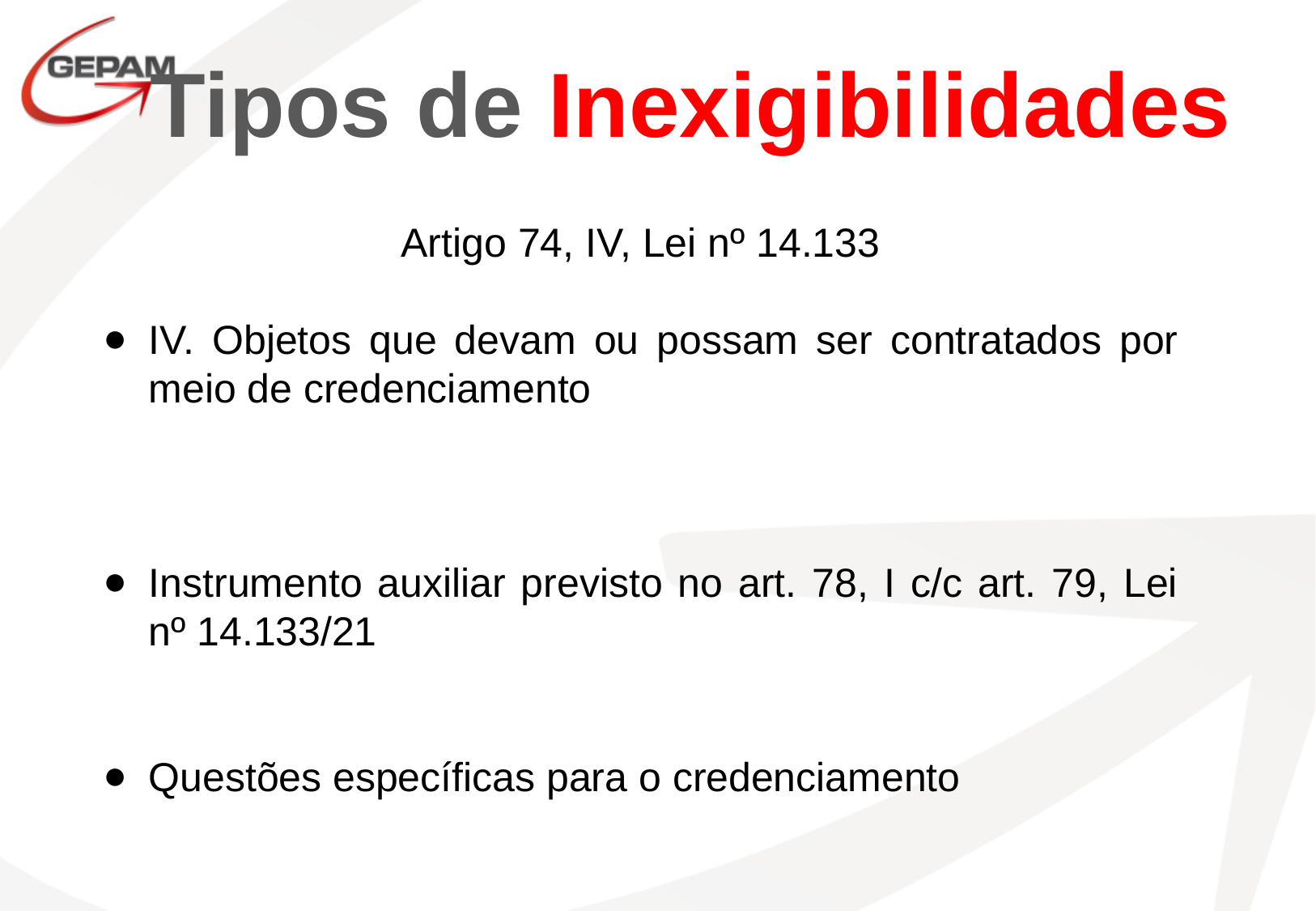

# Tipos de Inexigibilidades
Artigo 74, IV, Lei nº 14.133

IV. Objetos que devam ou possam ser contratados por meio de credenciamento

Instrumento auxiliar previsto no art. 78, I c/c art. 79, Lei nº 14.133/21

Questões específicas para o credenciamento